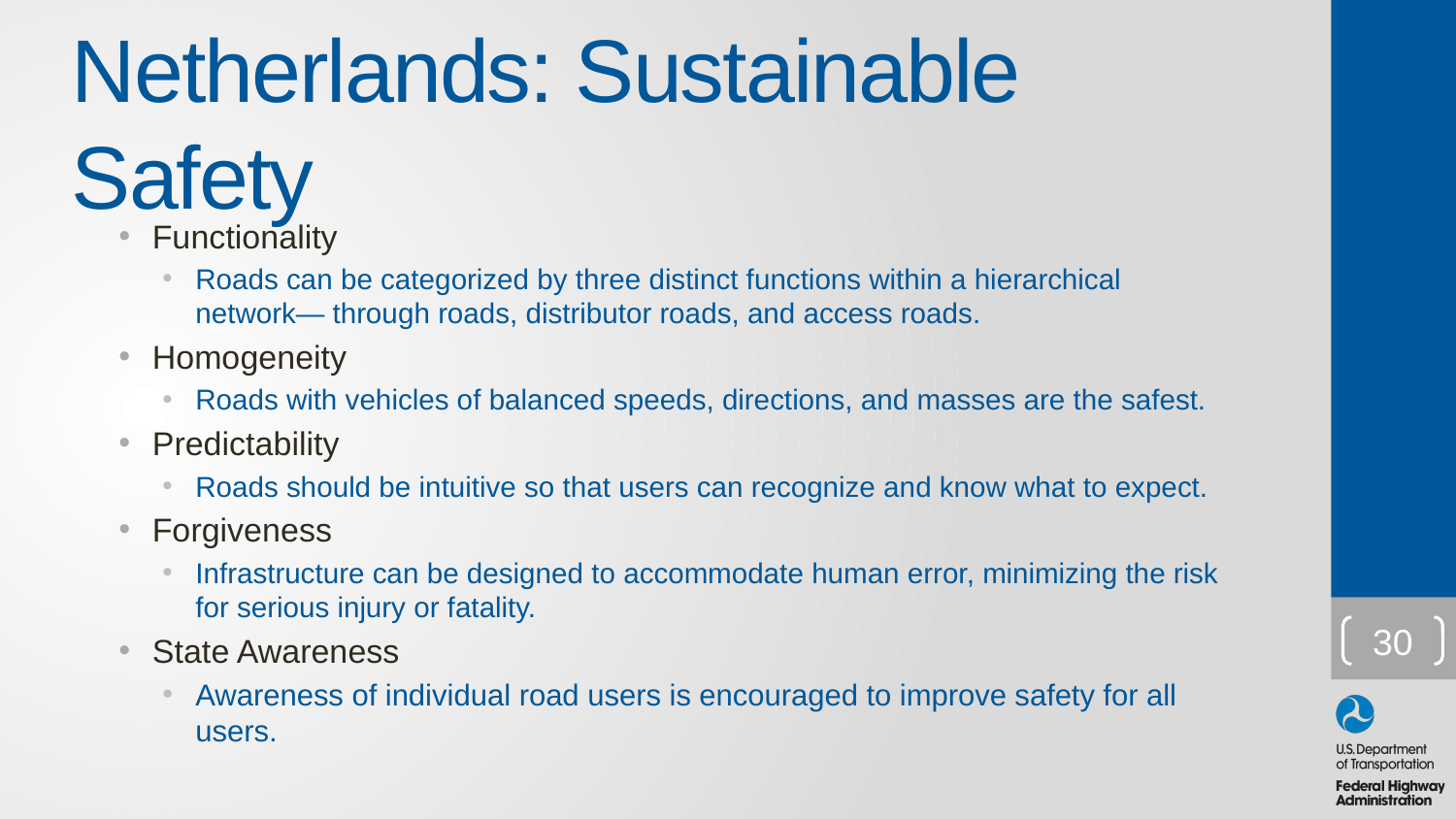

# Netherlands: Sustainable Safety
Functionality
Roads can be categorized by three distinct functions within a hierarchical network— through roads, distributor roads, and access roads.
Homogeneity
Roads with vehicles of balanced speeds, directions, and masses are the safest.
Predictability
Roads should be intuitive so that users can recognize and know what to expect.
Forgiveness
Infrastructure can be designed to accommodate human error, minimizing the risk for serious injury or fatality.
State Awareness
Awareness of individual road users is encouraged to improve safety for all users.

30